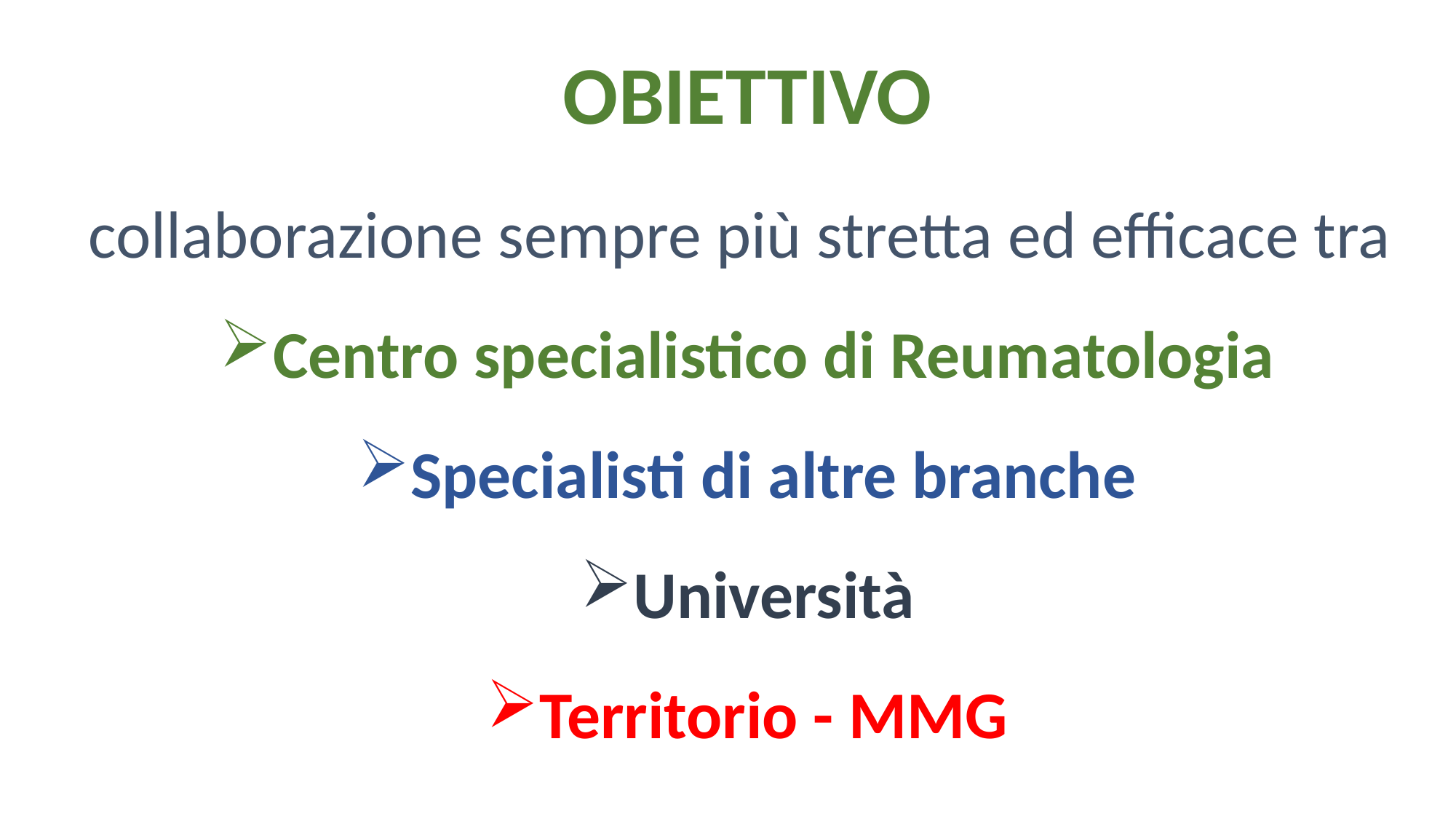

OBIETTIVO
collaborazione sempre più stretta ed efficace tra
Centro specialistico di Reumatologia
Specialisti di altre branche
Università
Territorio - MMG